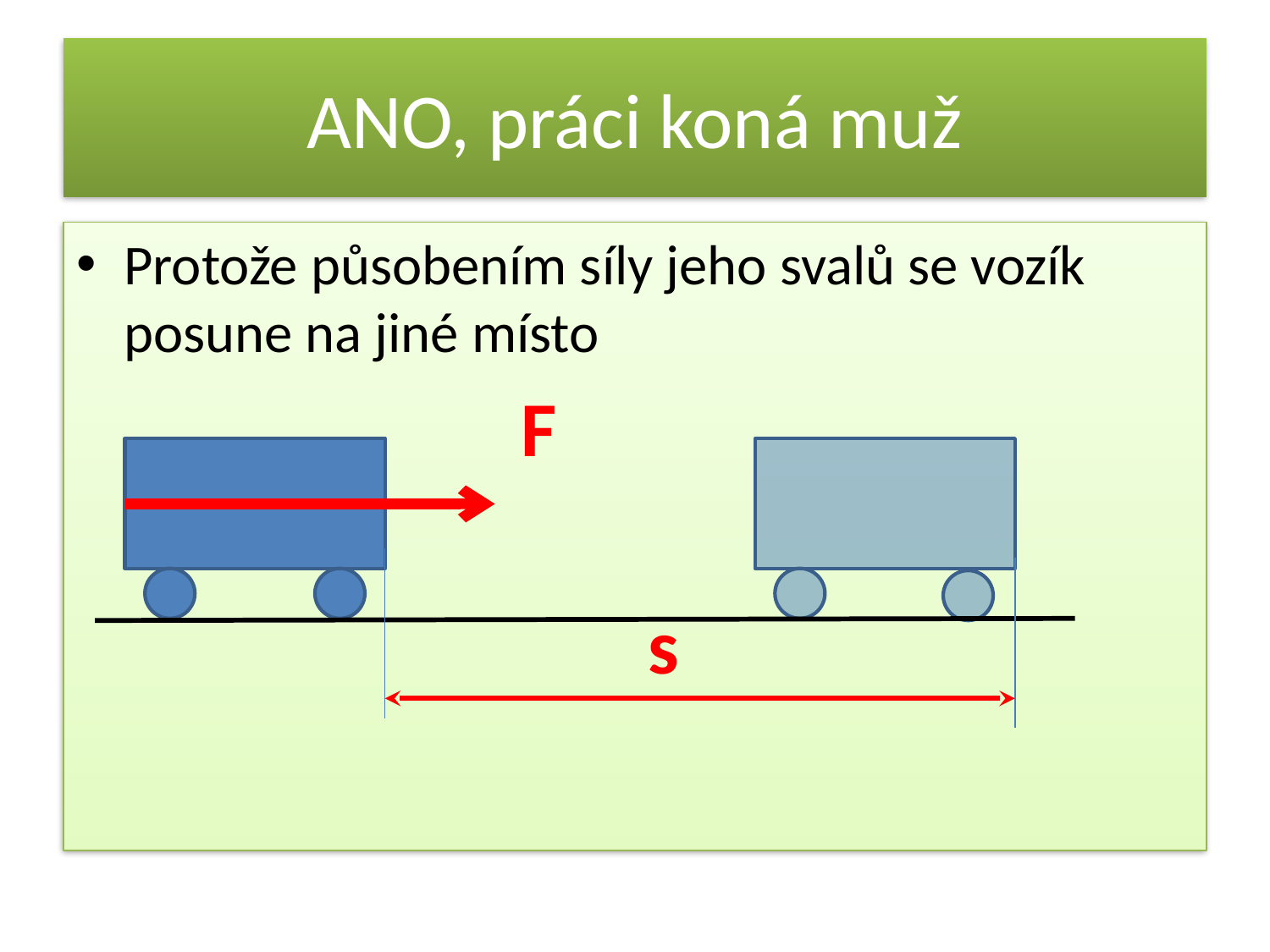

# ANO, práci koná muž
Protože působením síly jeho svalů se vozík posune na jiné místo
	F

		s